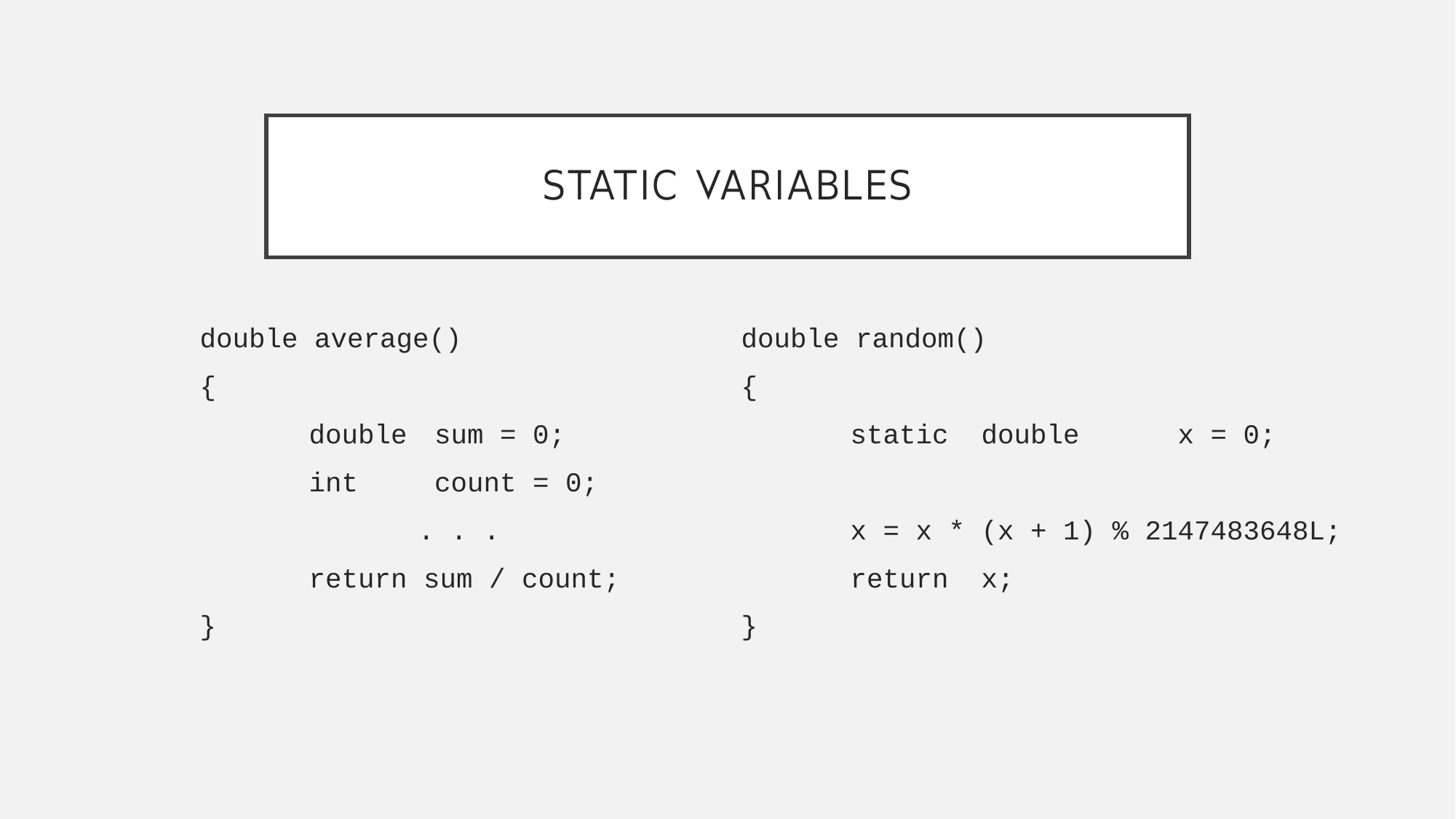

# static Variables
double average()
{
	double	 sum = 0;
	int	 count = 0;
		. . .
	return sum / count;
}
double random()
{
	static  double	x = 0;

	x = x * (x + 1) % 2147483648L;
	return  x;
}